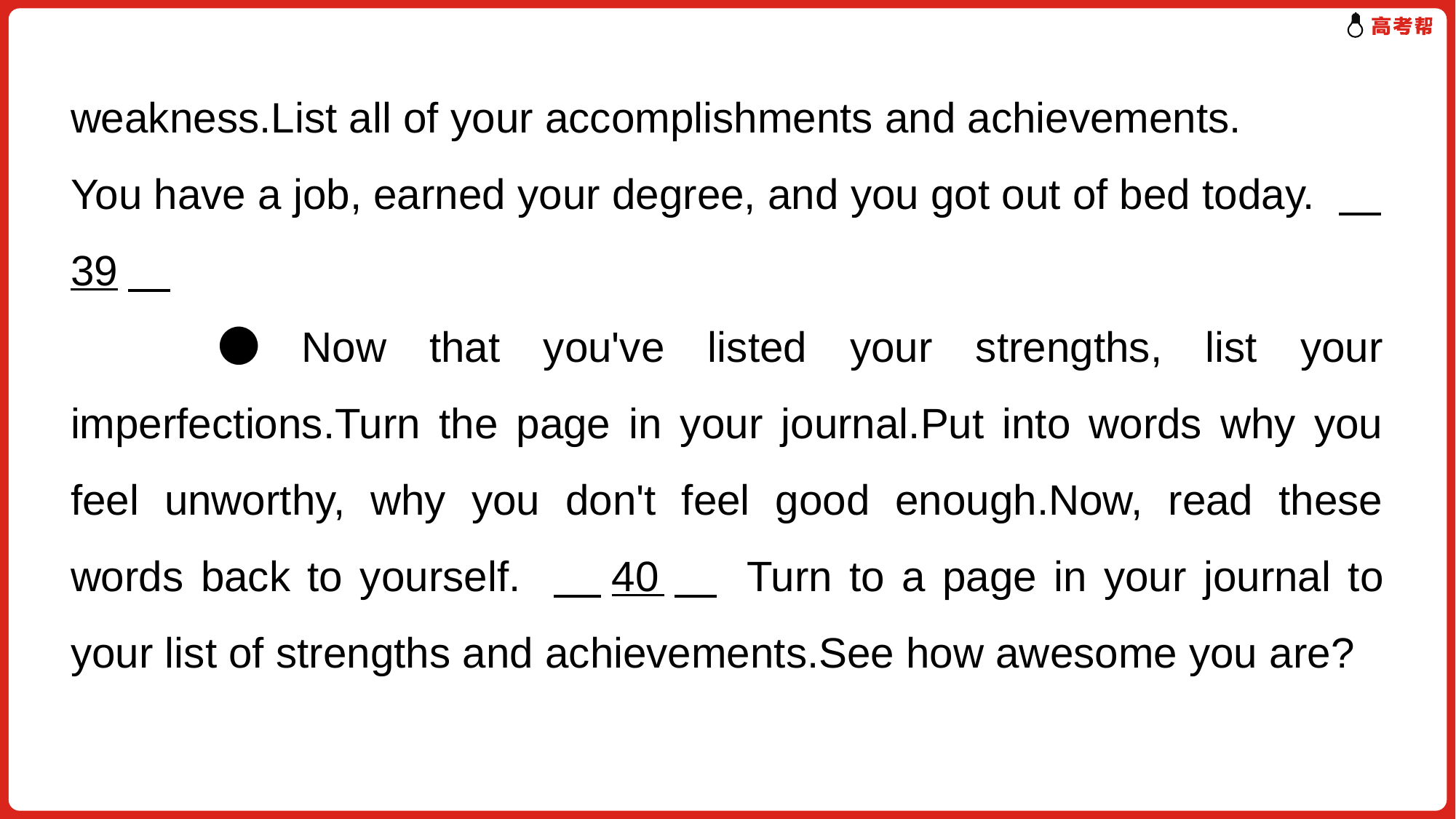

weakness.List all of your accomplishments and achievements.
You have a job, earned your degree, and you got out of bed today. 　39
　　●Now that you've listed your strengths, list your imperfections.Turn the page in your journal.Put into words why you feel unworthy, why you don't feel good enough.Now, read these words back to yourself. 　40　 Turn to a page in your journal to your list of strengths and achievements.See how awesome you are?